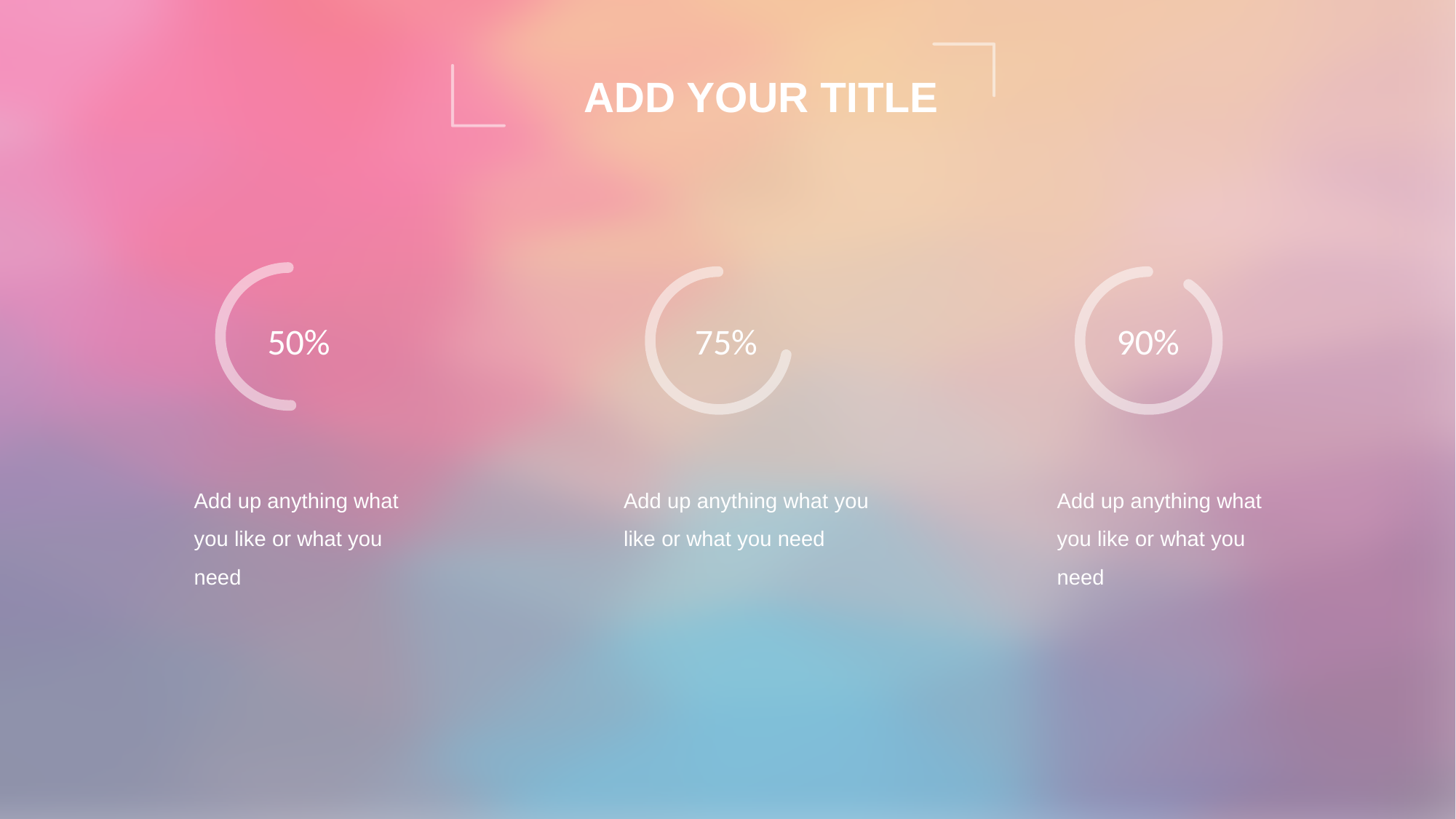

ADD YOUR TITLE

50%
75%
90%
Add up anything what you like or what you need
Add up anything what you like or what you need
Add up anything what you like or what you need